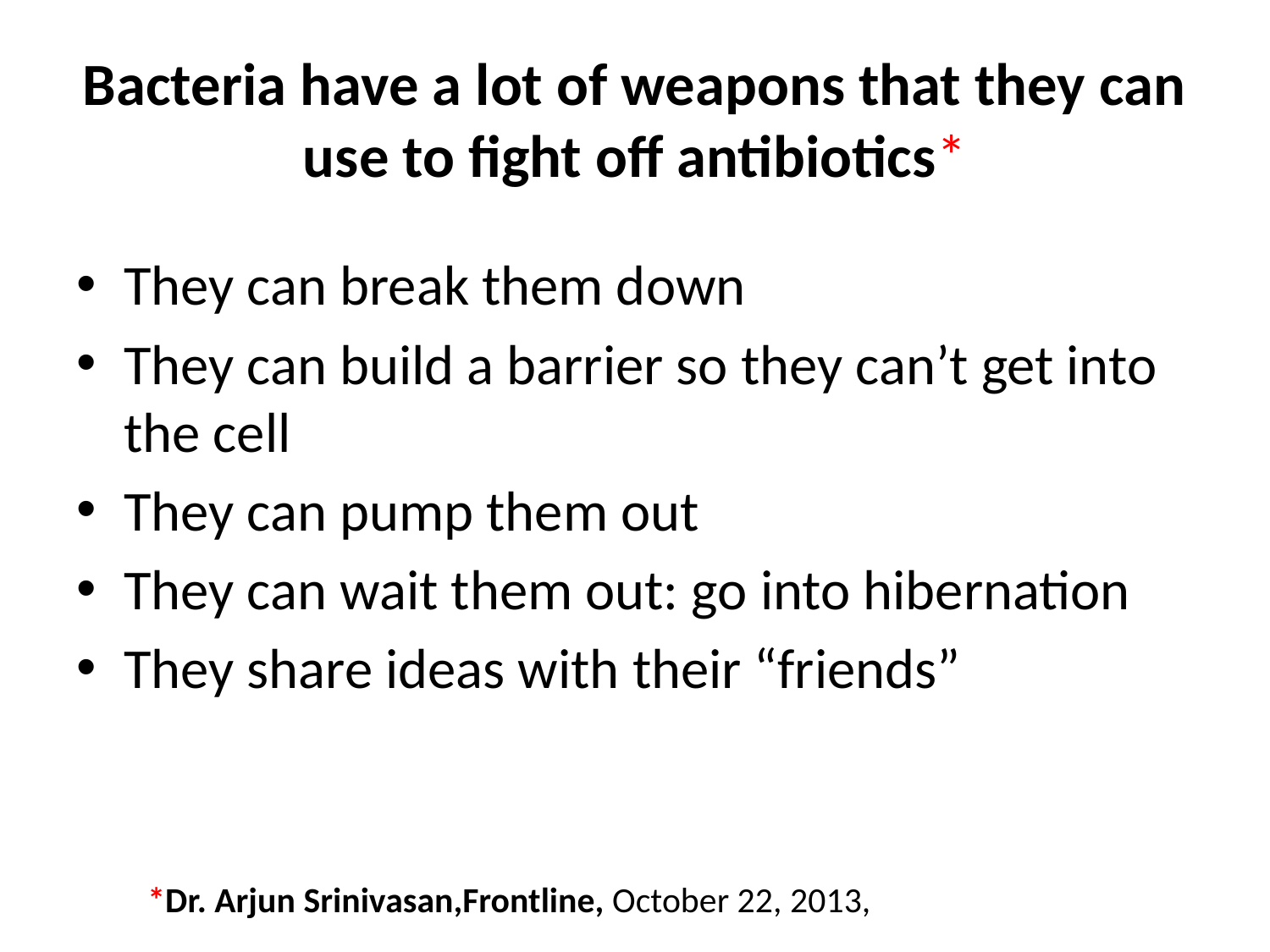

# Bacteria have a lot of weapons that they can use to fight off antibiotics*
They can break them down
They can build a barrier so they can’t get into the cell
They can pump them out
They can wait them out: go into hibernation
They share ideas with their “friends”
*Dr. Arjun Srinivasan,Frontline, October 22, 2013,